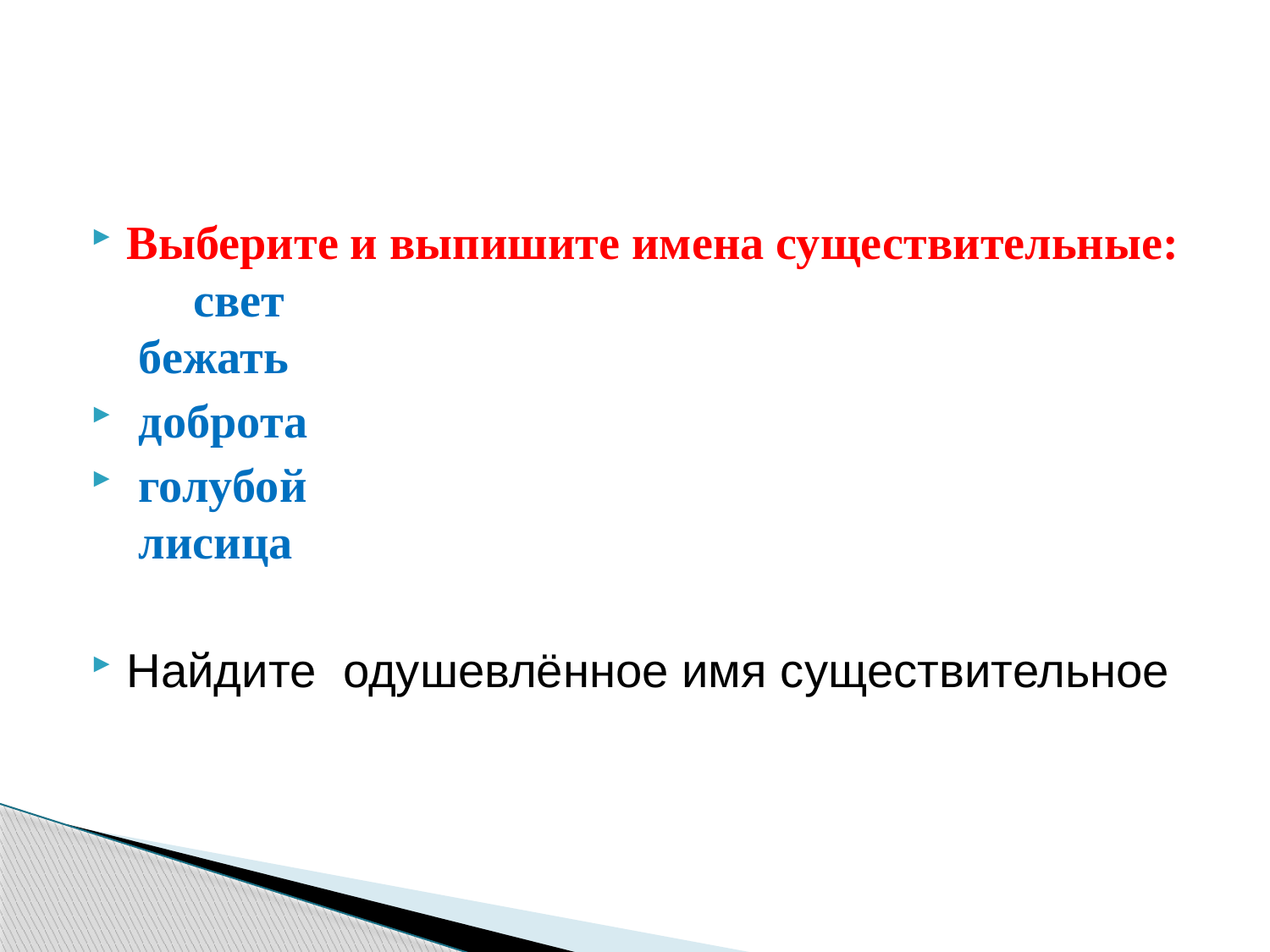

#
Выберите и выпишите имена существительные:       свет
 бежать
 доброта
 голубой
 лисица

Найдите  одушевлённое имя существительное